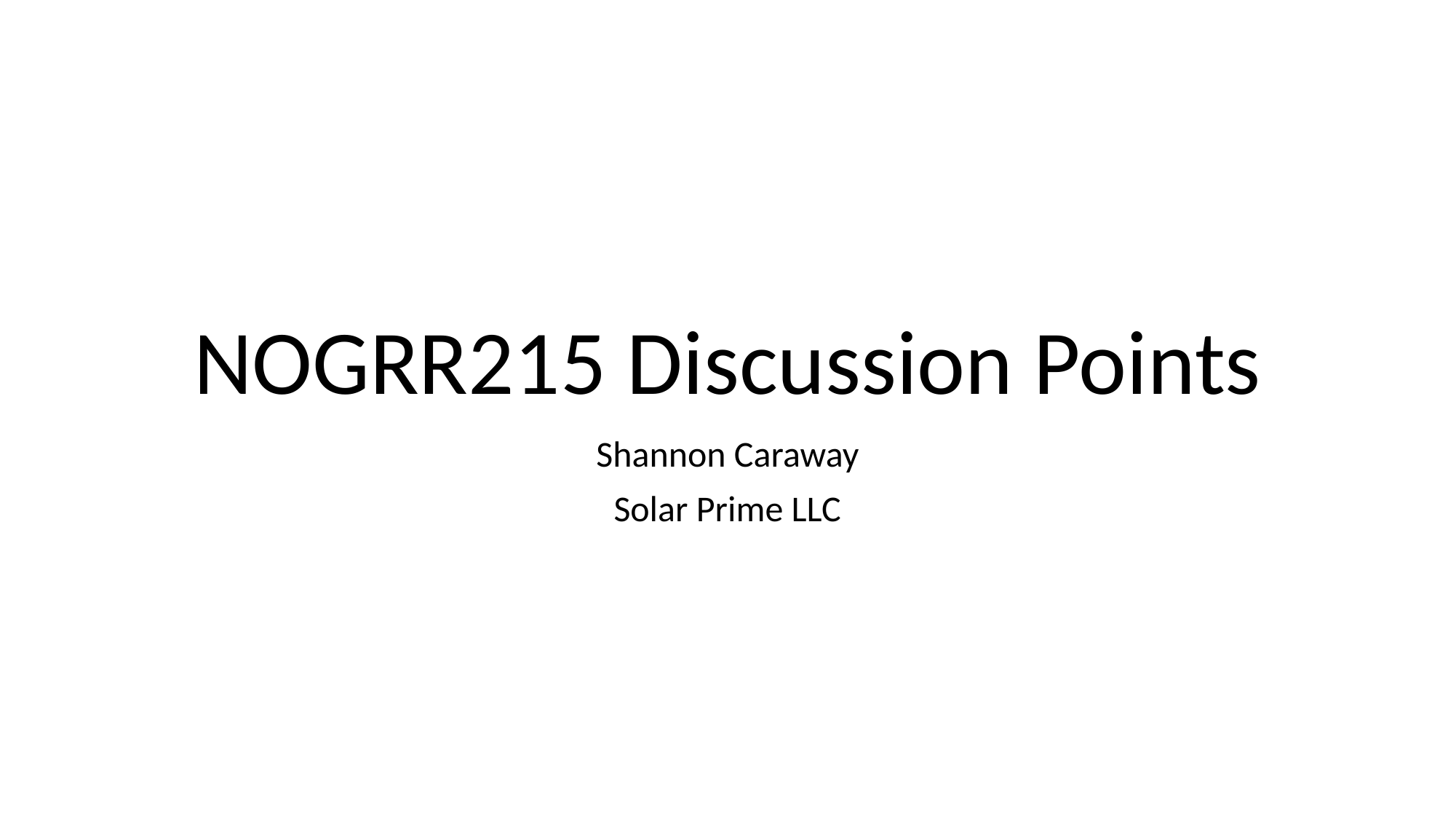

# NOGRR215 Discussion Points
Shannon Caraway
Solar Prime LLC